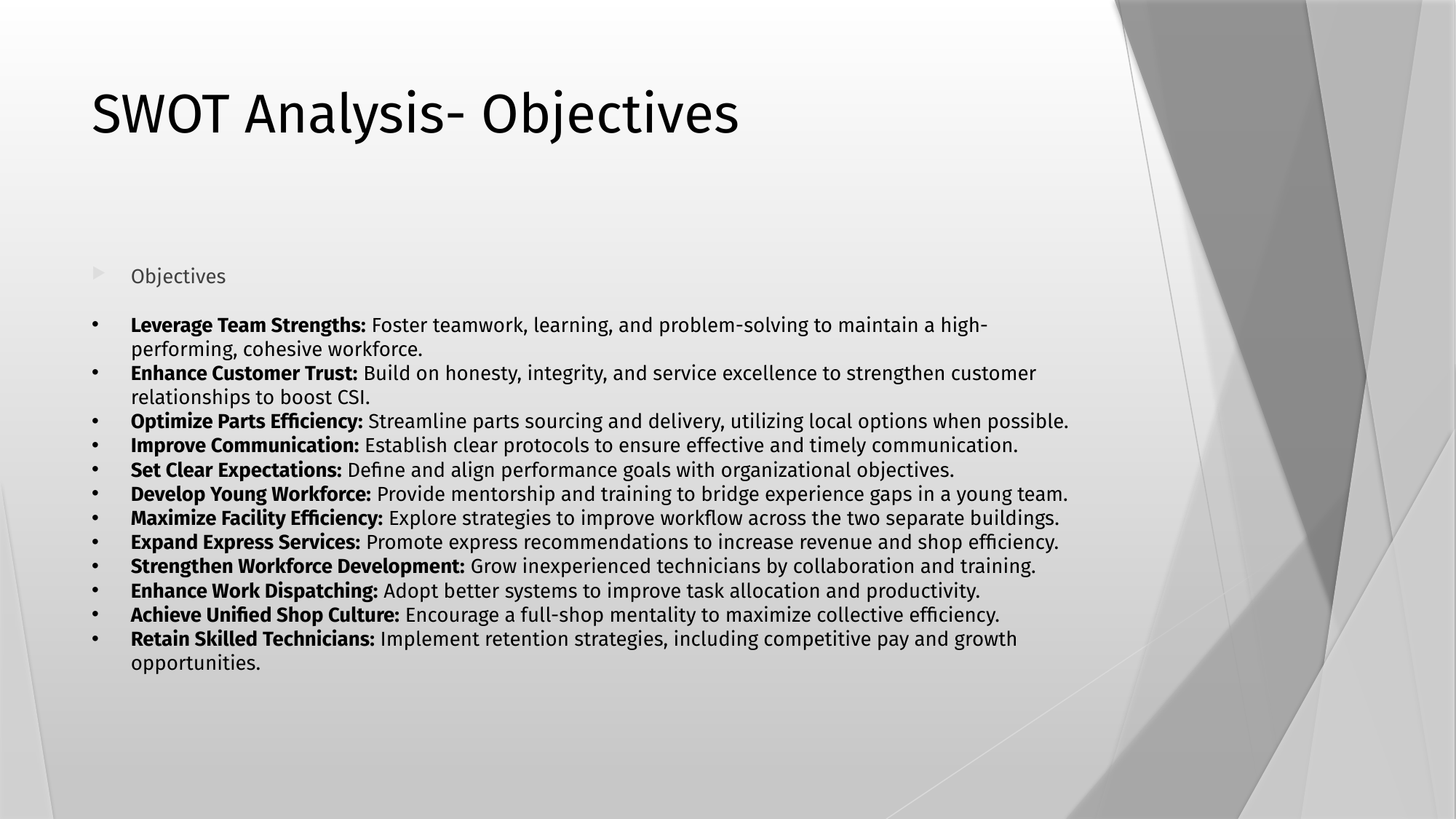

# SWOT Analysis- Objectives
Objectives

Leverage Team Strengths: Foster teamwork, learning, and problem-solving to maintain a high-performing, cohesive workforce.
Enhance Customer Trust: Build on honesty, integrity, and service excellence to strengthen customer relationships to boost CSI.
Optimize Parts Efficiency: Streamline parts sourcing and delivery, utilizing local options when possible.
Improve Communication: Establish clear protocols to ensure effective and timely communication.
Set Clear Expectations: Define and align performance goals with organizational objectives.
Develop Young Workforce: Provide mentorship and training to bridge experience gaps in a young team.
Maximize Facility Efficiency: Explore strategies to improve workflow across the two separate buildings.
Expand Express Services: Promote express recommendations to increase revenue and shop efficiency.
Strengthen Workforce Development: Grow inexperienced technicians by collaboration and training.
Enhance Work Dispatching: Adopt better systems to improve task allocation and productivity.
Achieve Unified Shop Culture: Encourage a full-shop mentality to maximize collective efficiency.
Retain Skilled Technicians: Implement retention strategies, including competitive pay and growth opportunities.